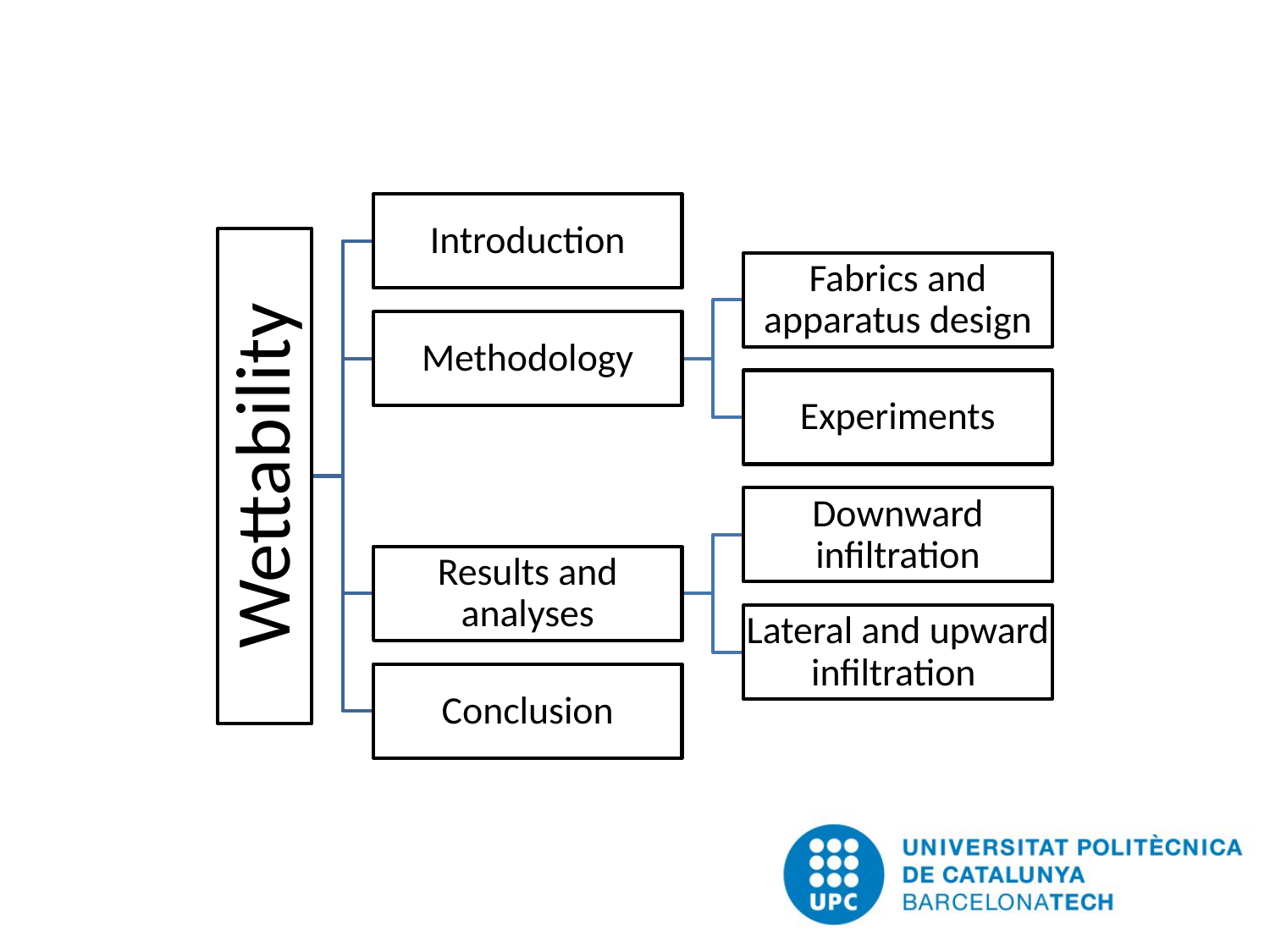

Wettability
Introduction
Methodology
Fabrics and apparatus design
Experiments
Results and analyses
Downward infiltration
Lateral and upward infiltration
Conclusion